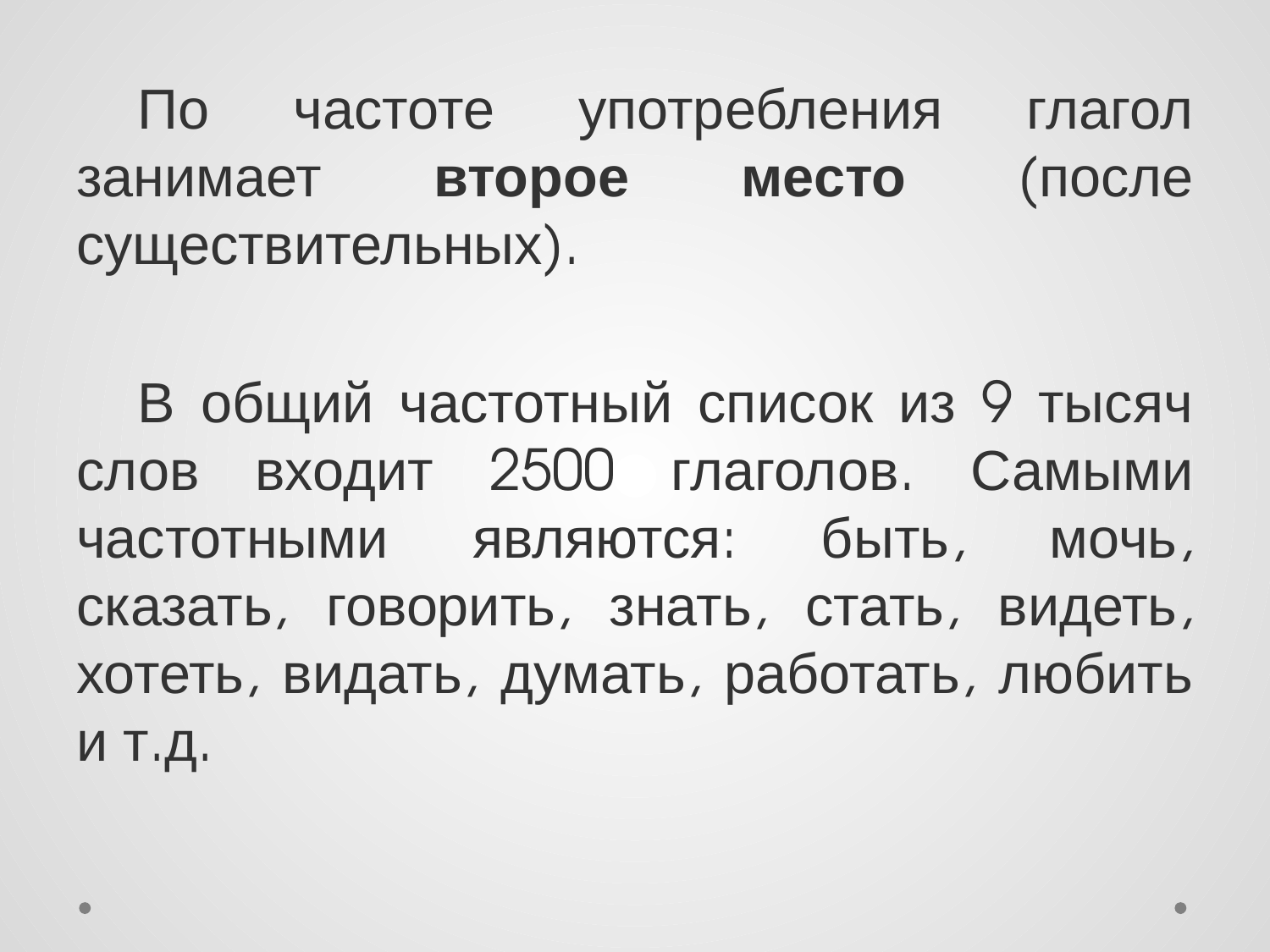

#
По частоте употребления глагол занимает второе место (после существительных).

В общий частотный список из 9 тысяч слов входит 2500 глаголов. Самыми частотными являются: быть, мочь, сказать, говорить, знать, стать, видеть, хотеть, видать, думать, работать, любить и т.д.